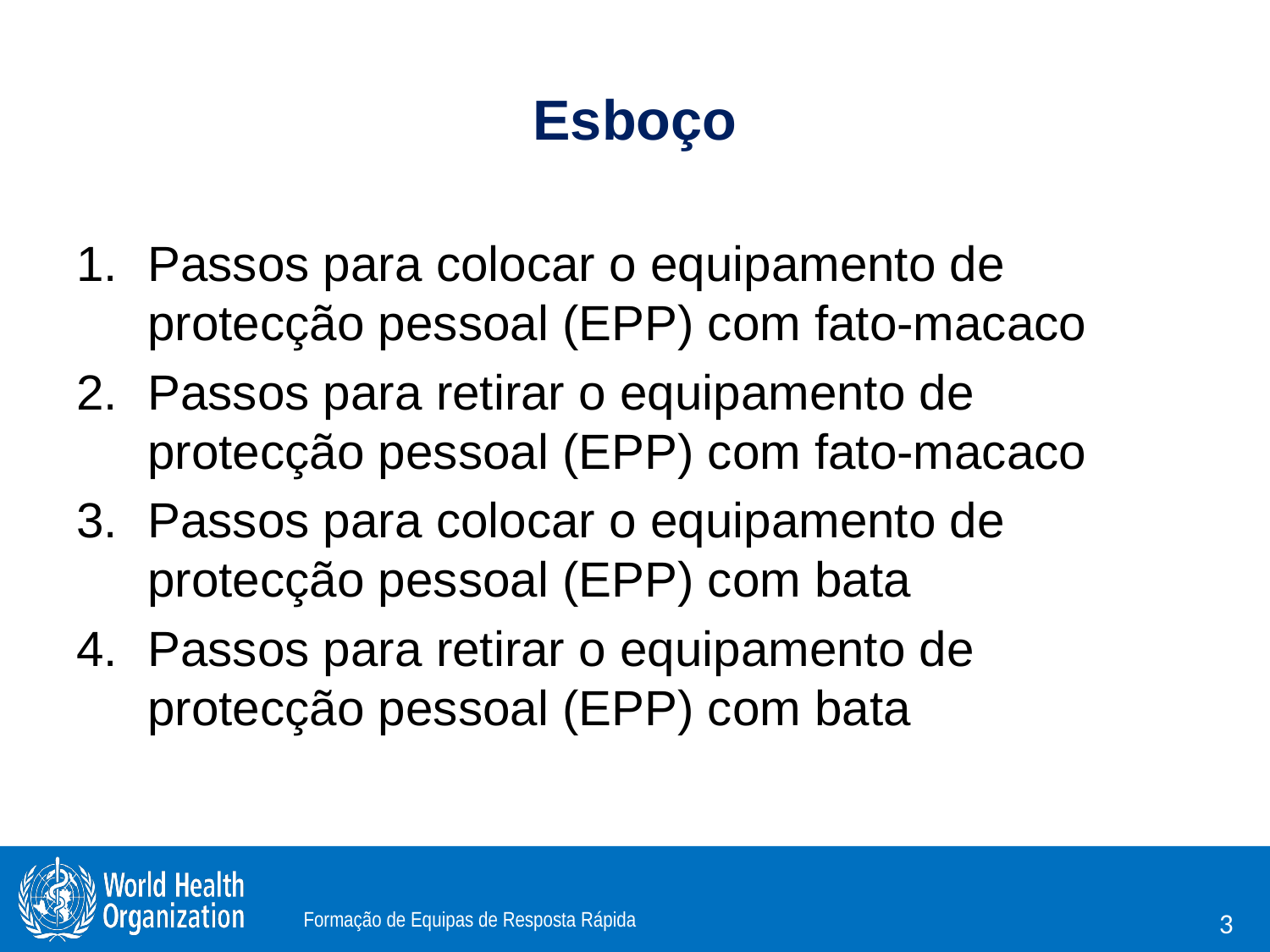

# Esboço
Passos para colocar o equipamento de protecção pessoal (EPP) com fato-macaco
Passos para retirar o equipamento de protecção pessoal (EPP) com fato-macaco
Passos para colocar o equipamento de protecção pessoal (EPP) com bata
Passos para retirar o equipamento de protecção pessoal (EPP) com bata